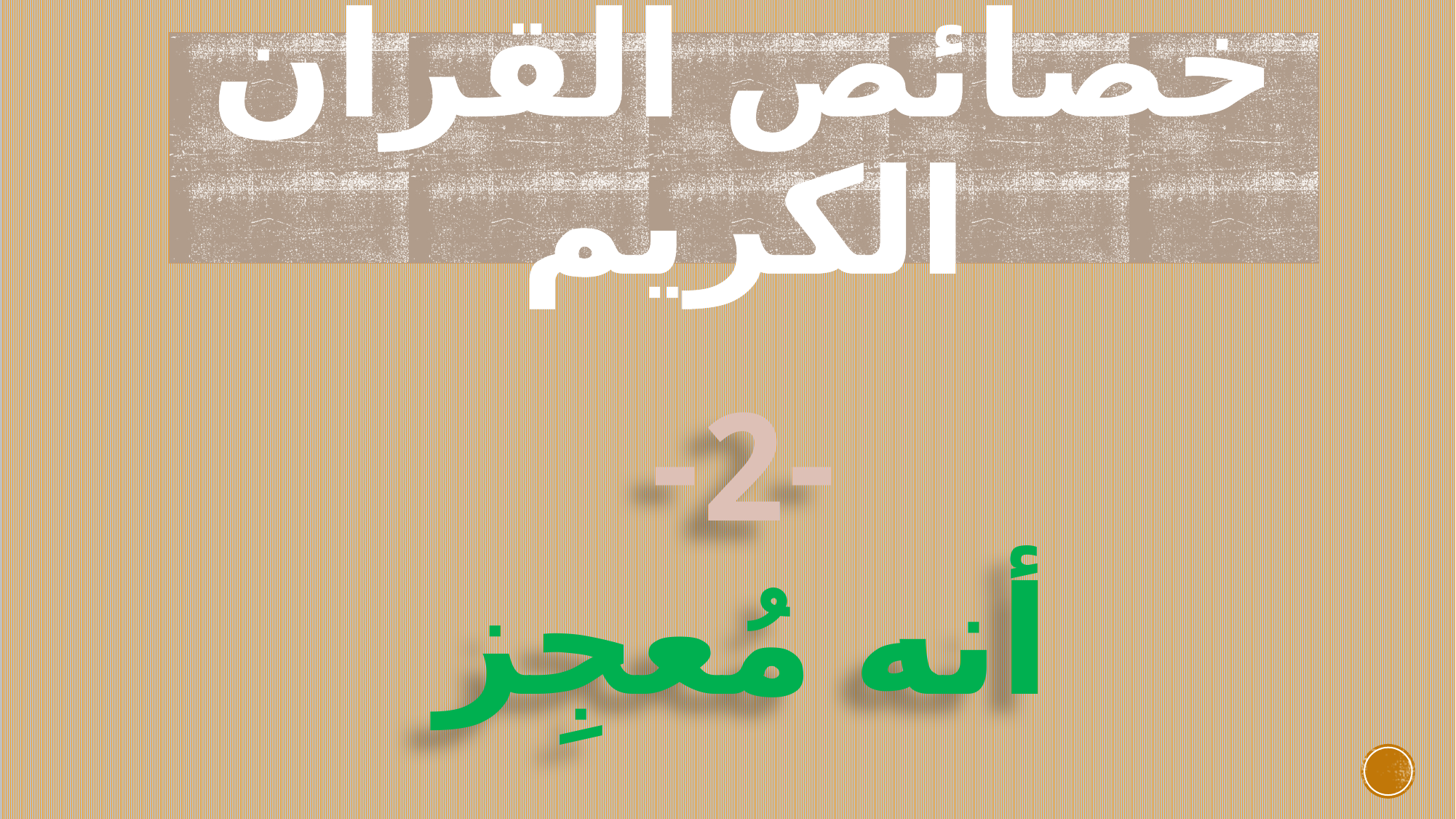

# خصائص القرآن الكريم

-2-
أنه مُعجِز